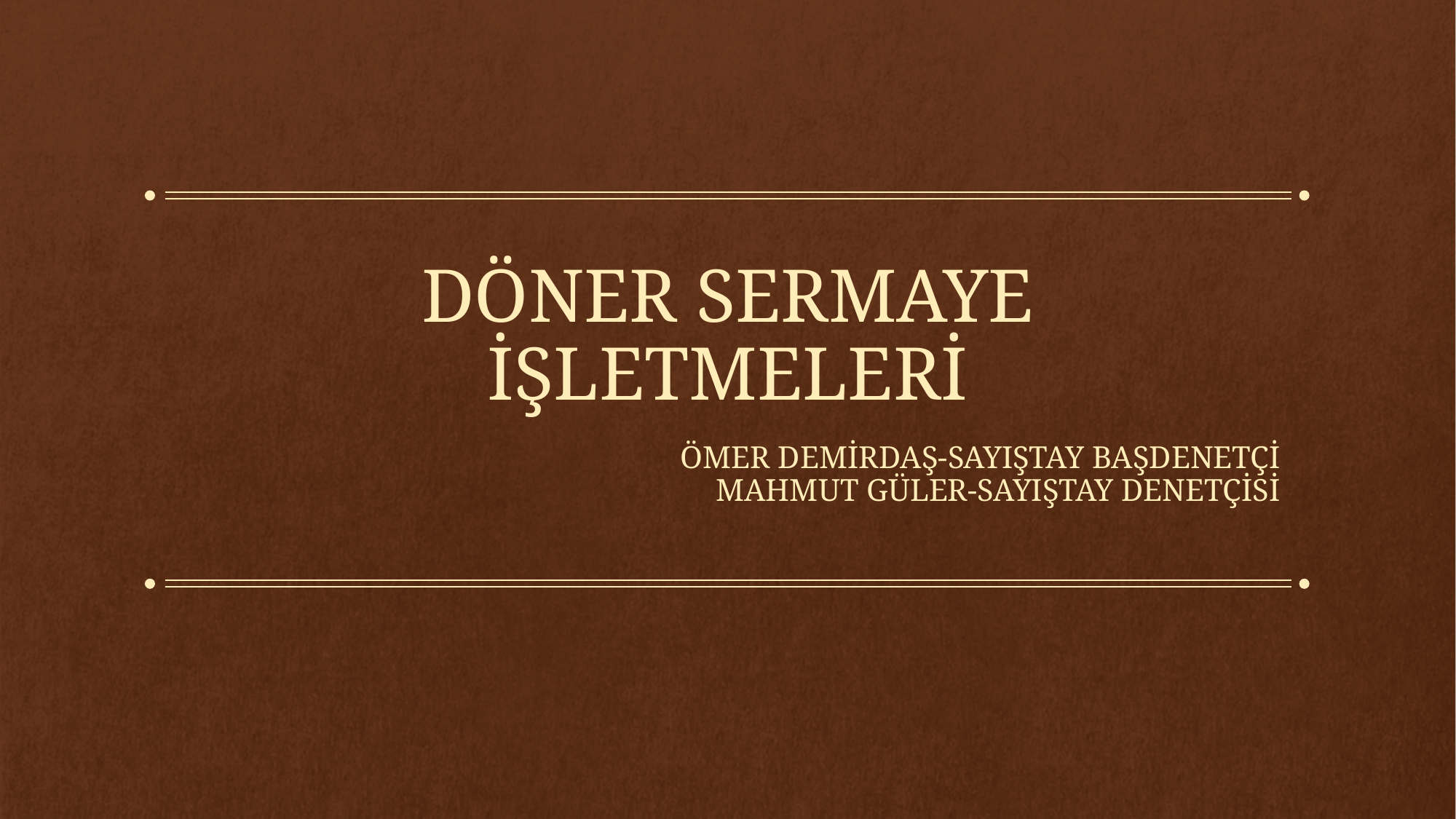

# DÖNER SERMAYE İŞLETMELERİ
Ömer demirdaş-sayıştay başdenetçi
Mahmut güler-sayıştay denetçisi